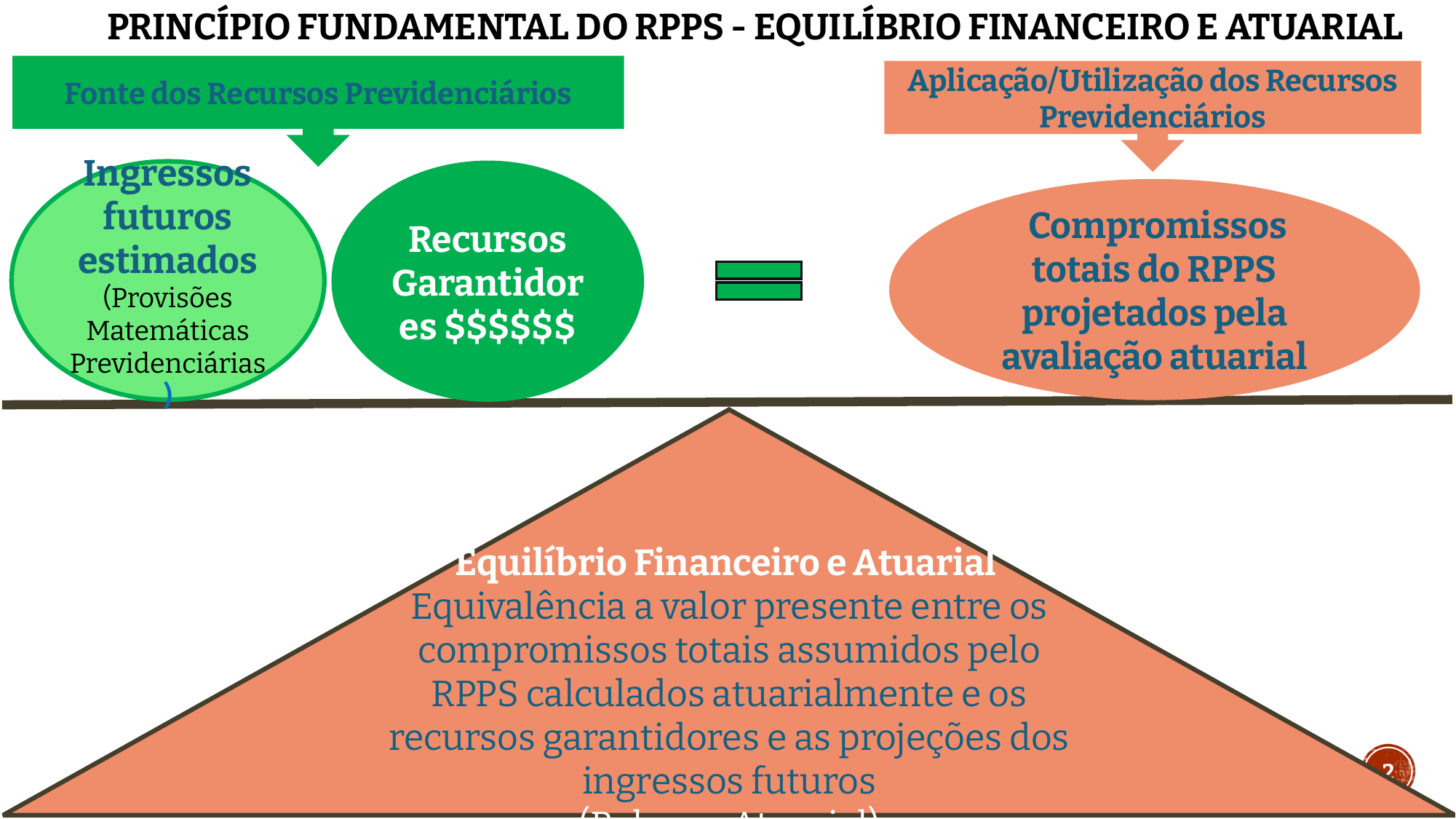

Princípio Fundamental do RPPS - Equilíbrio Financeiro e Atuarial
Princípio Fundamental do RPPS - Equilíbrio Financeiro e Atuarial
Fonte dos Recursos Previdenciários
Aplicação/Utilização dos Recursos Previdenciários
Ingressos futuros estimados
(Provisões Matemáticas Previdenciárias)
Recursos Garantidores $$$$$$
 Compromissos totais do RPPS projetados pela avaliação atuarial

Equilíbrio Financeiro e Atuarial
Equivalência a valor presente entre os compromissos totais assumidos pelo RPPS calculados atuarialmente e os recursos garantidores e as projeções dos ingressos futuros
(Balanço Atuarial)

2